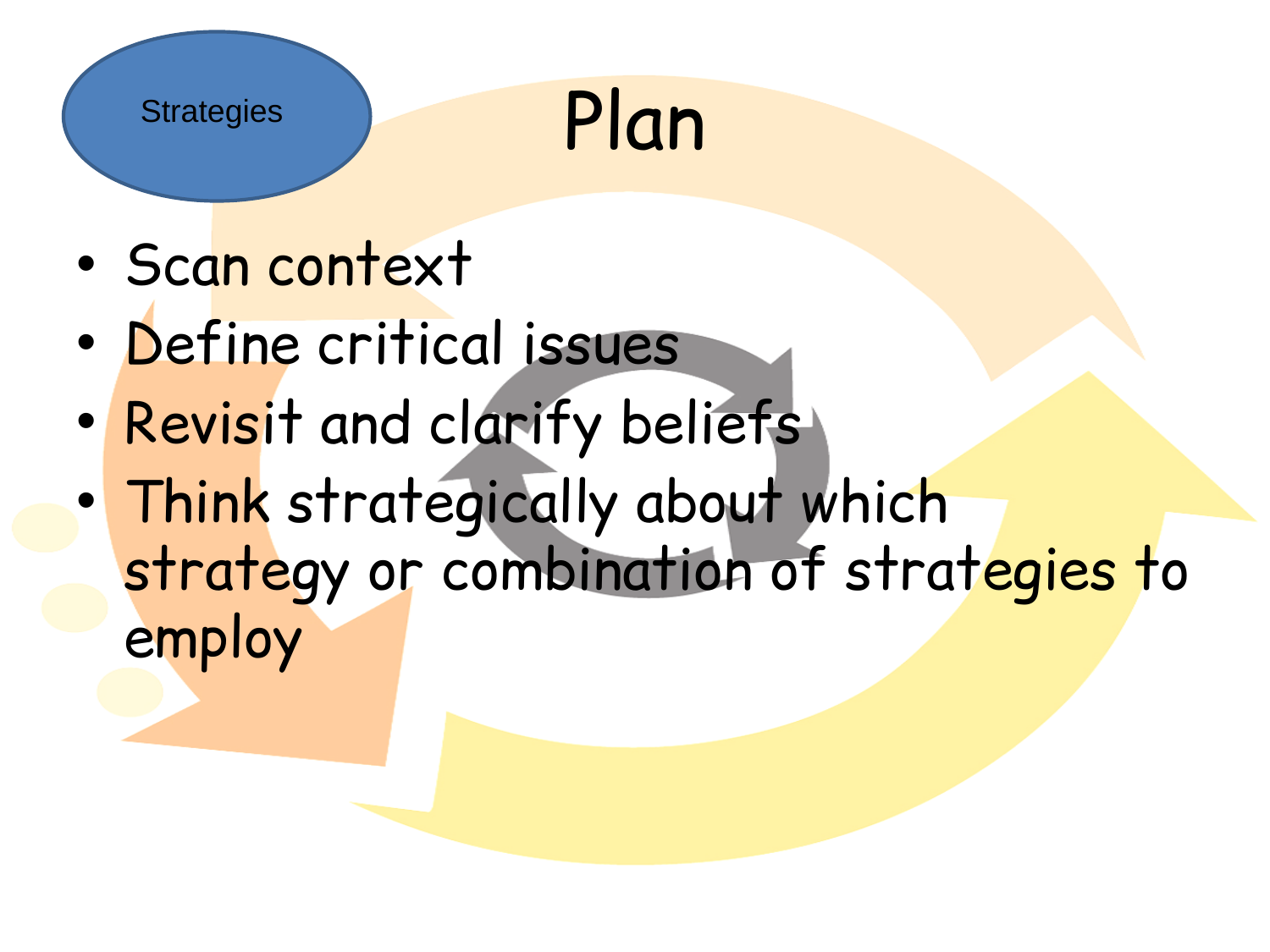

# Plan
Strategies
Scan context
Define critical issues
Revisit and clarify beliefs
Think strategically about which strategy or combination of strategies to employ